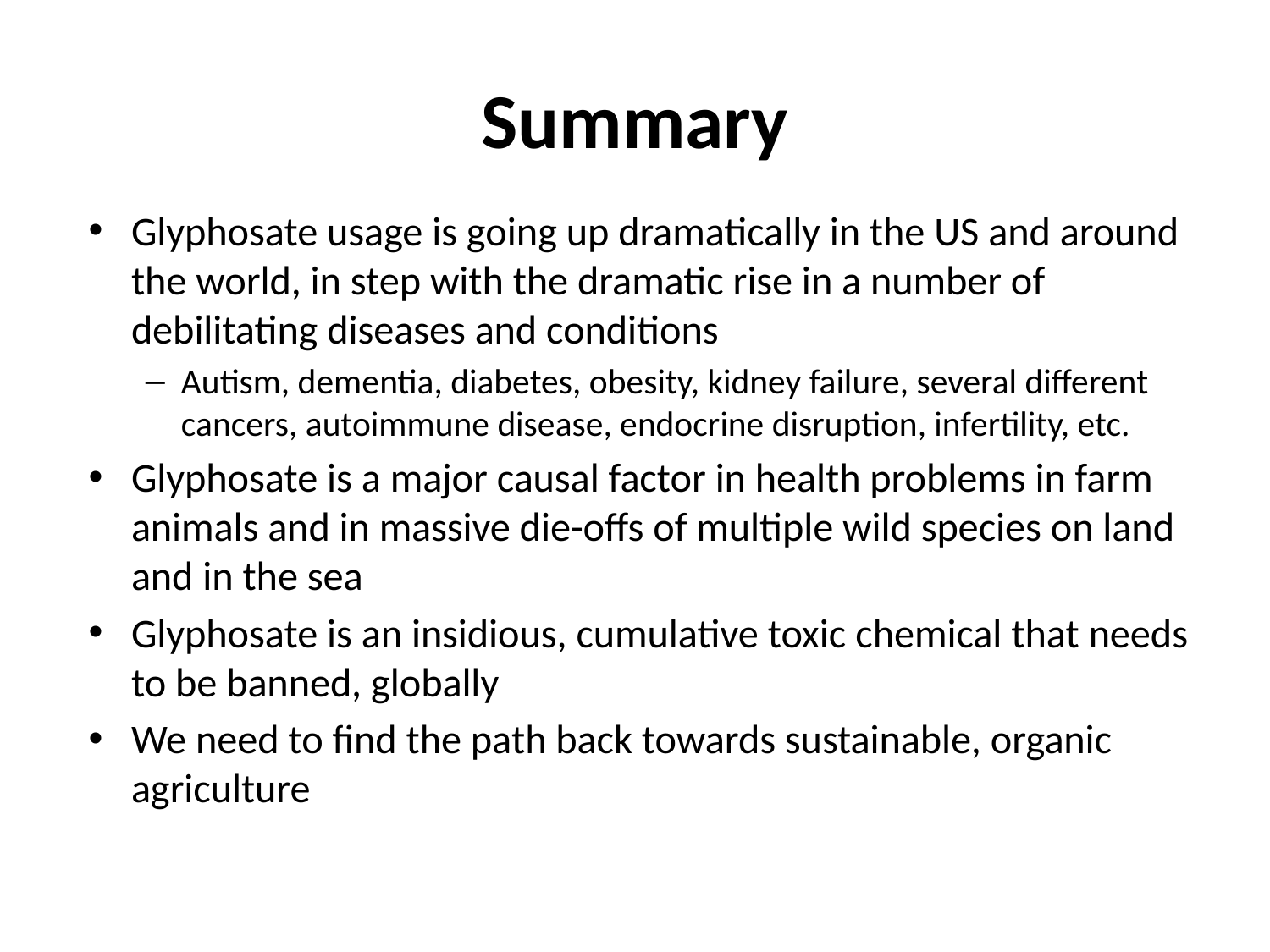

# Summary
Glyphosate usage is going up dramatically in the US and around the world, in step with the dramatic rise in a number of debilitating diseases and conditions
Autism, dementia, diabetes, obesity, kidney failure, several different cancers, autoimmune disease, endocrine disruption, infertility, etc.
Glyphosate is a major causal factor in health problems in farm animals and in massive die-offs of multiple wild species on land and in the sea
Glyphosate is an insidious, cumulative toxic chemical that needs to be banned, globally
We need to find the path back towards sustainable, organic agriculture